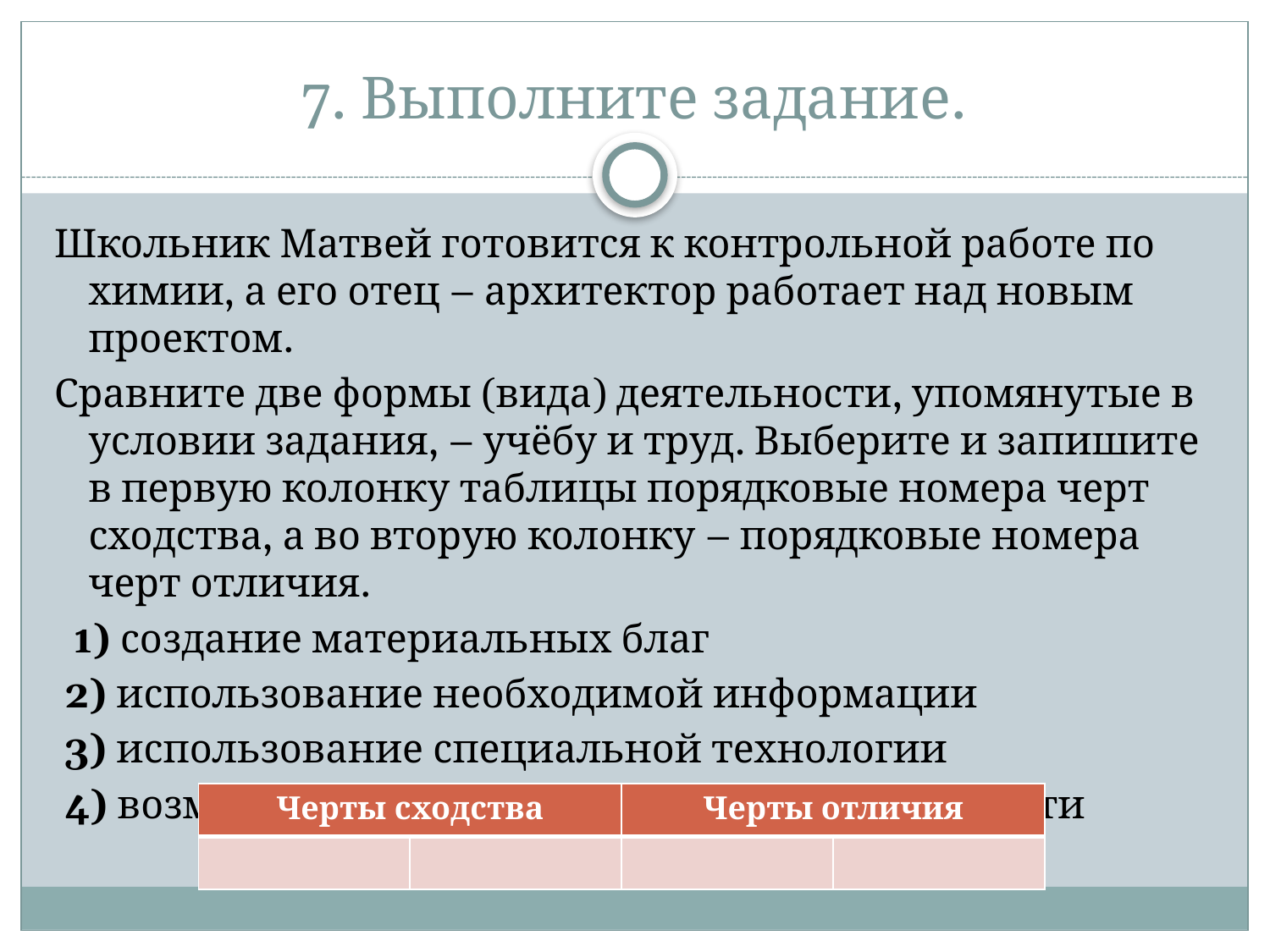

# 7. Выполните задание.
Школьник Матвей готовится к контрольной работе по химии, а его отец – архитектор работает над новым проектом.
Сравните две формы (вида) деятельности, упомянутые в условии задания, – учёбу и труд. Выберите и запишите в первую колонку таблицы порядковые номера черт сходства, а во вторую колонку – порядковые номера черт отличия.
  1) создание материальных благ
 2) использование необходимой информации
 3) использование специальной технологии
 4) возможность общения в процессе деятельности

| Черты сходства |  | Черты отличия |  |
| --- | --- | --- | --- |
|  |  |  |  |